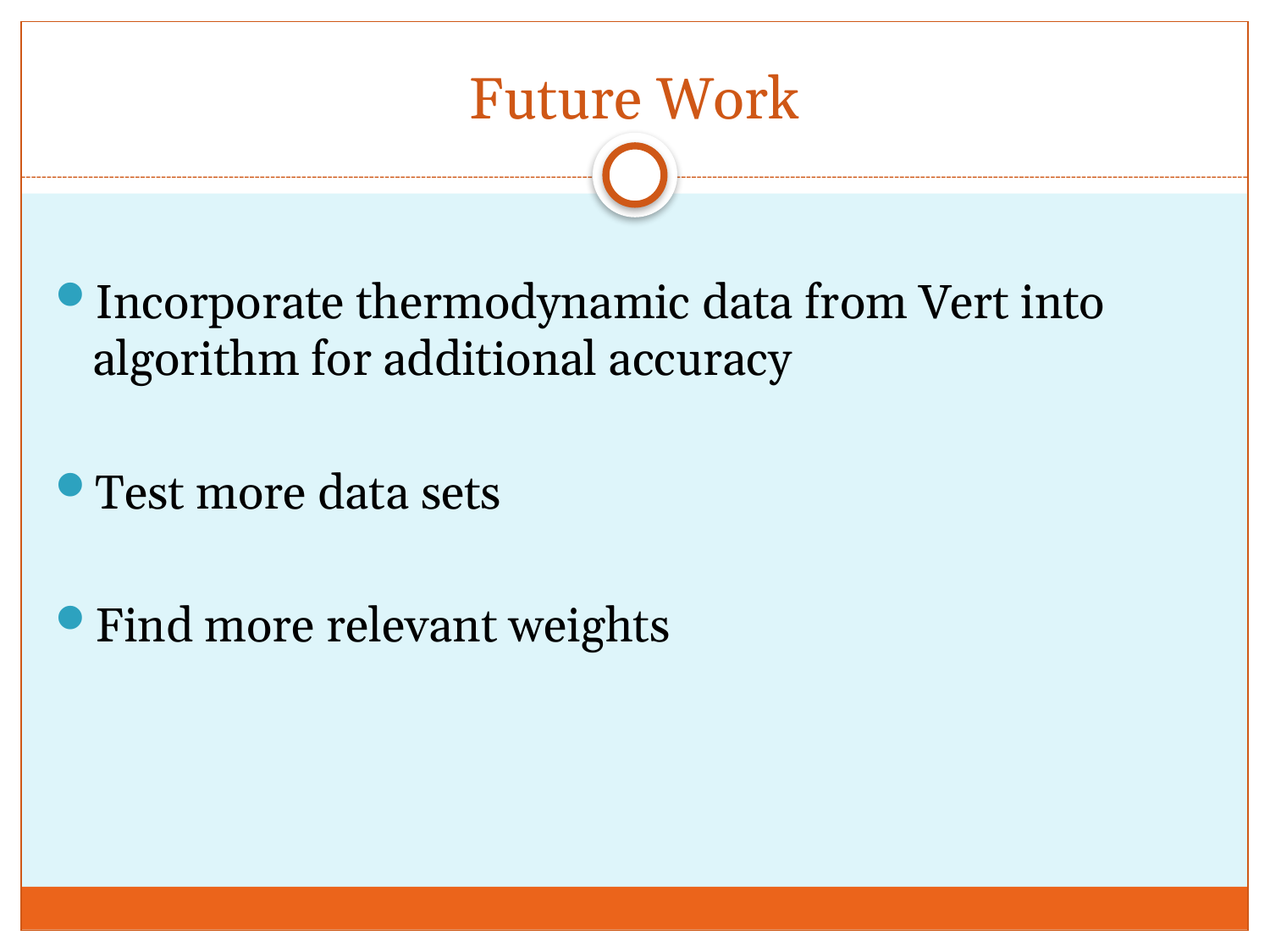

# Future Work
Incorporate thermodynamic data from Vert into algorithm for additional accuracy

Test more data sets

Find more relevant weights